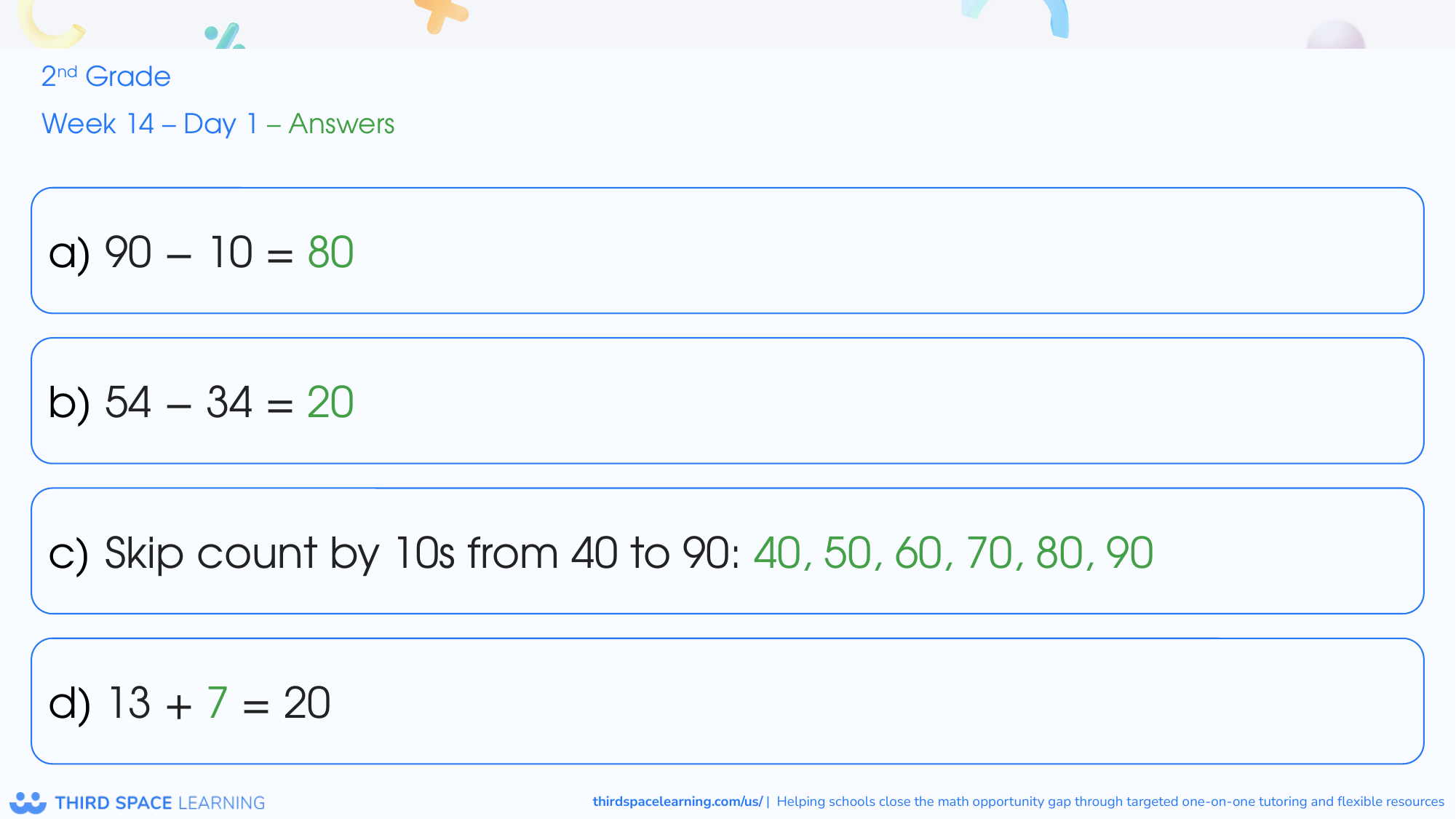

2nd Grade
Week 14 – Day 1 – Answers
90 − 10 = 80
54 − 34 = 20
Skip count by 10s from 40 to 90: 40, 50, 60, 70, 80, 90
13 + 7 = 20